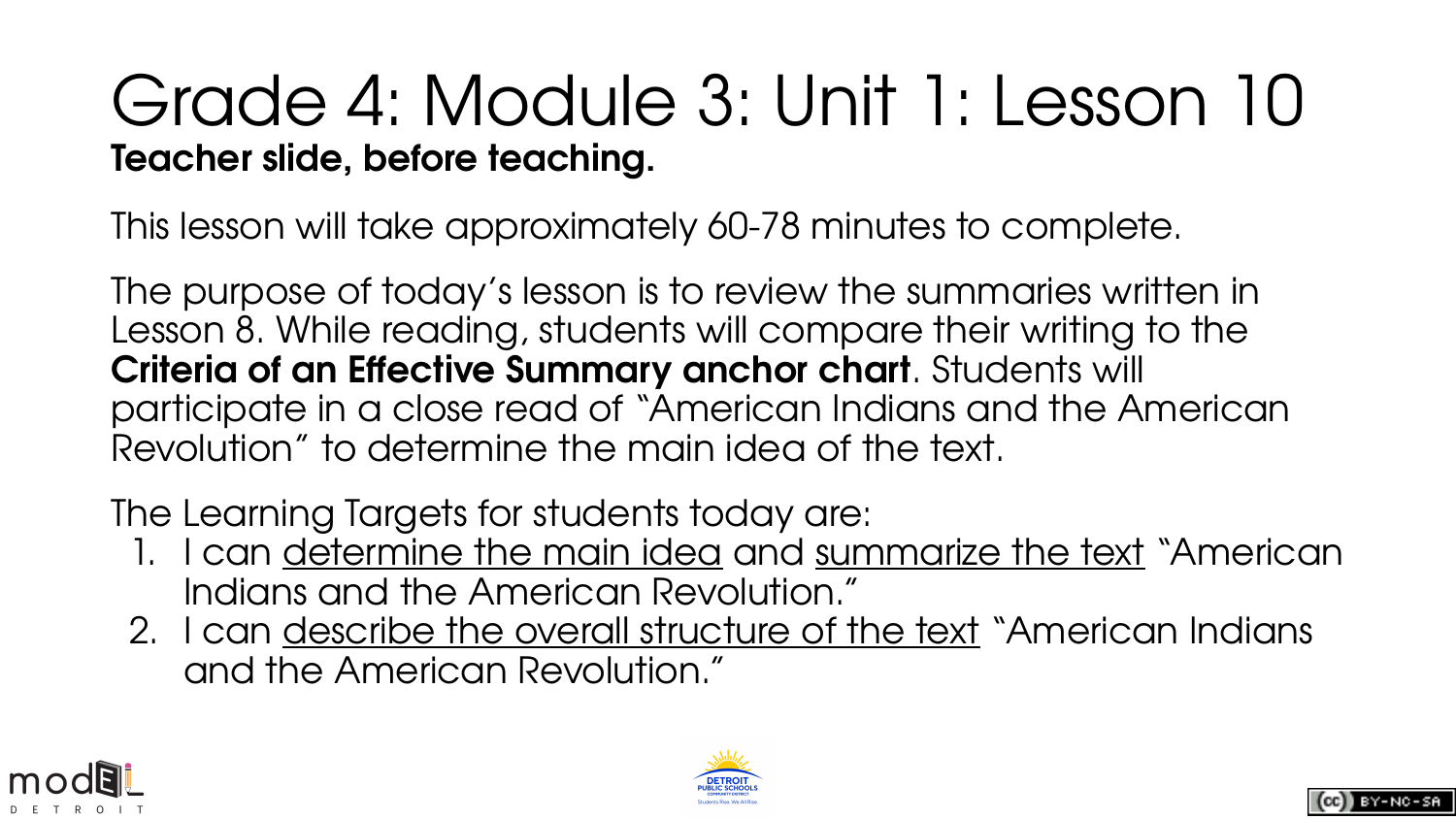

# Grade 4: Module 3: Unit 1: Lesson 10
Teacher slide, before teaching.
This lesson will take approximately 60-78 minutes to complete.

The purpose of today’s lesson is to review the summaries written in Lesson 8. While reading, students will compare their writing to the Criteria of an Effective Summary anchor chart. Students will participate in a close read of “American Indians and the American Revolution” to determine the main idea of the text.

The Learning Targets for students today are:
I can determine the main idea and summarize the text “American Indians and the American Revolution.”
I can describe the overall structure of the text “American Indians and the American Revolution.”